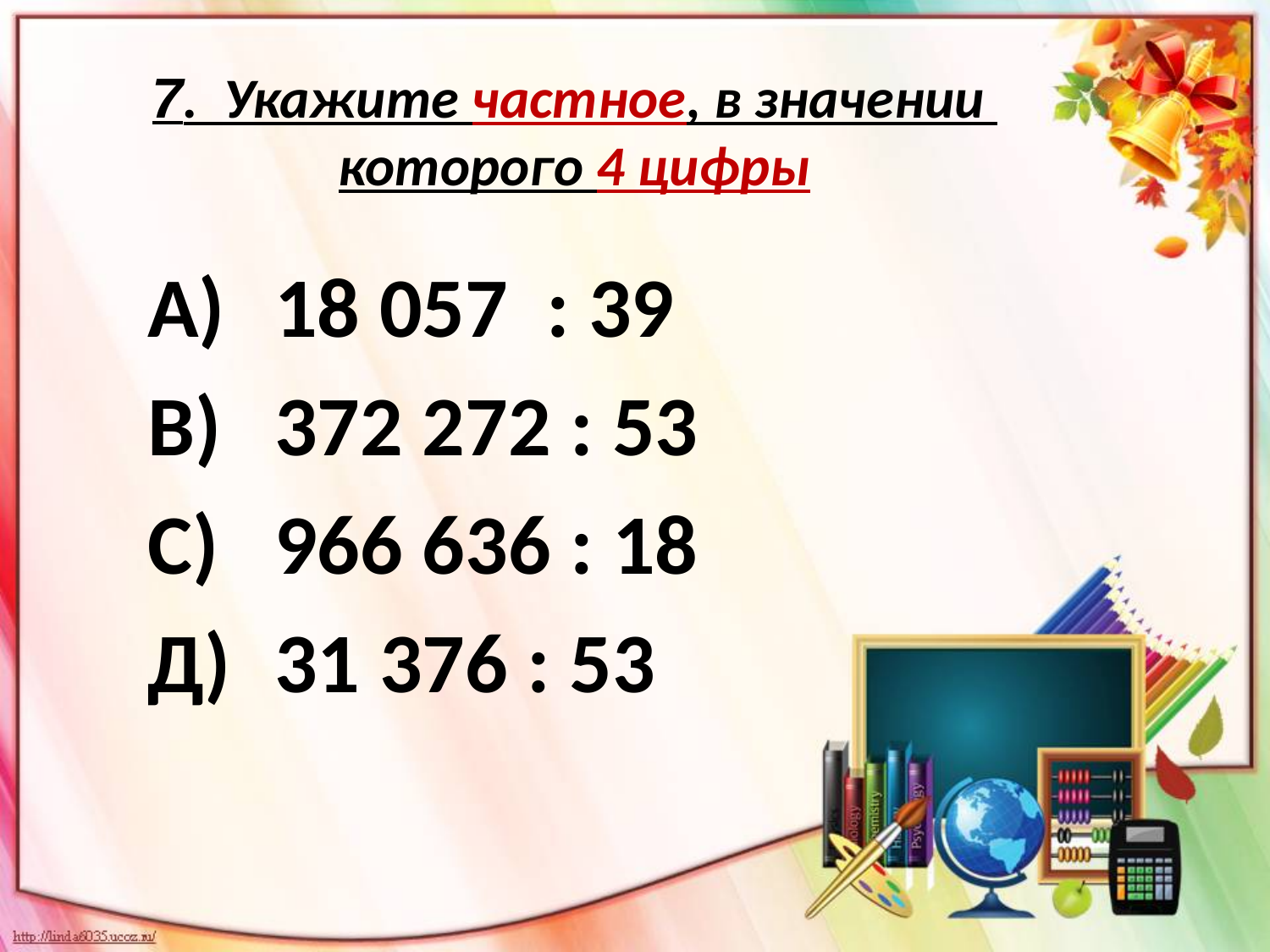

# 7.  Укажите частное, в значении которого 4 цифры
А)	18 057  : 39
В)	372 272 : 53
С)	966 636 : 18
Д)	31 376 : 53